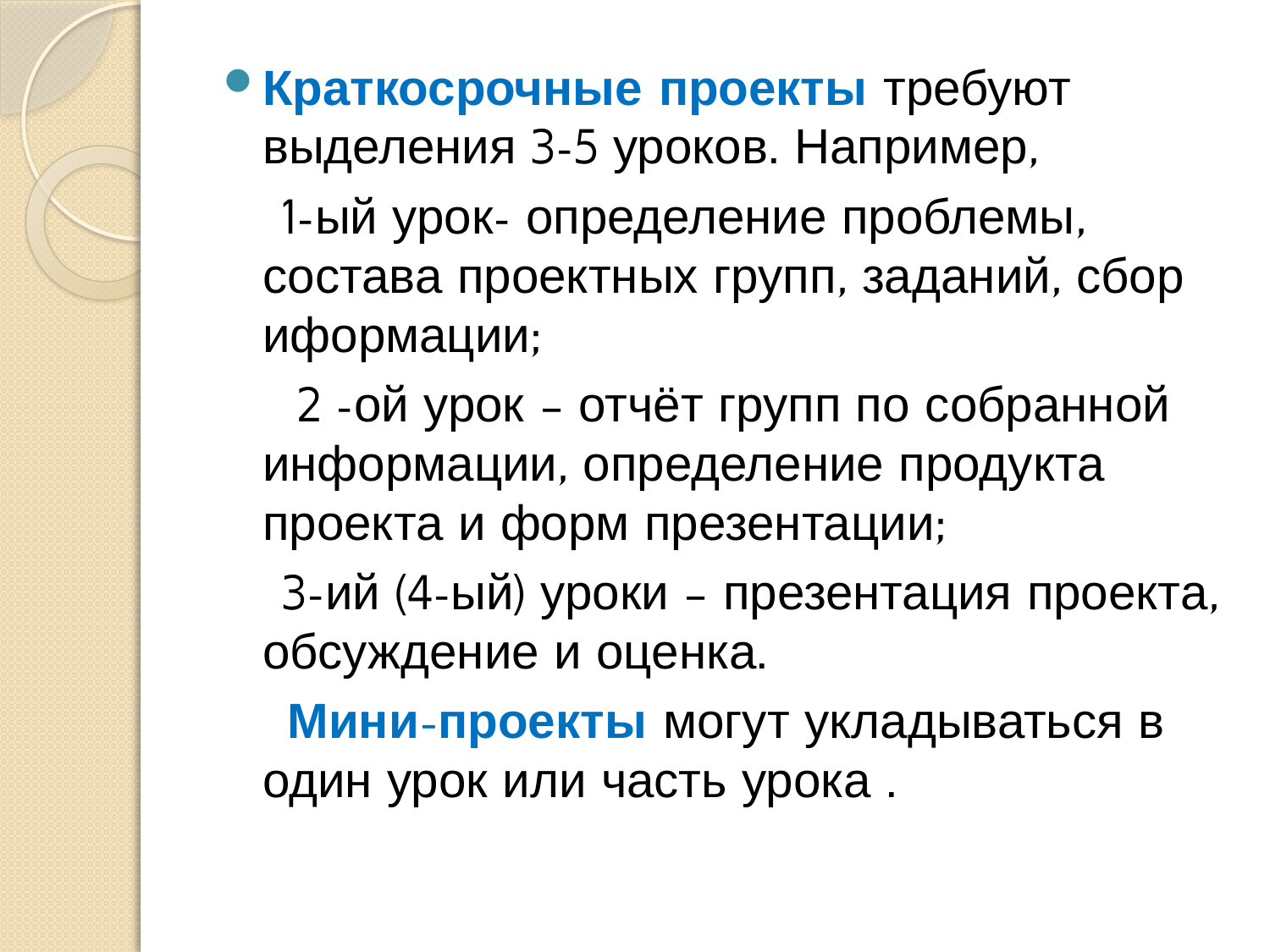

#
Краткосрочные проекты требуют выделения 3-5 уроков. Например,
    1-ый урок- определение проблемы, состава проектных групп, заданий, сбор иформации;
     2 -ой урок – отчёт групп по собранной информации, определение продукта проекта и форм презентации;
    3-ий (4-ый) уроки – презентация проекта, обсуждение и оценка.
    Мини-проекты могут укладываться в один урок или часть урока .